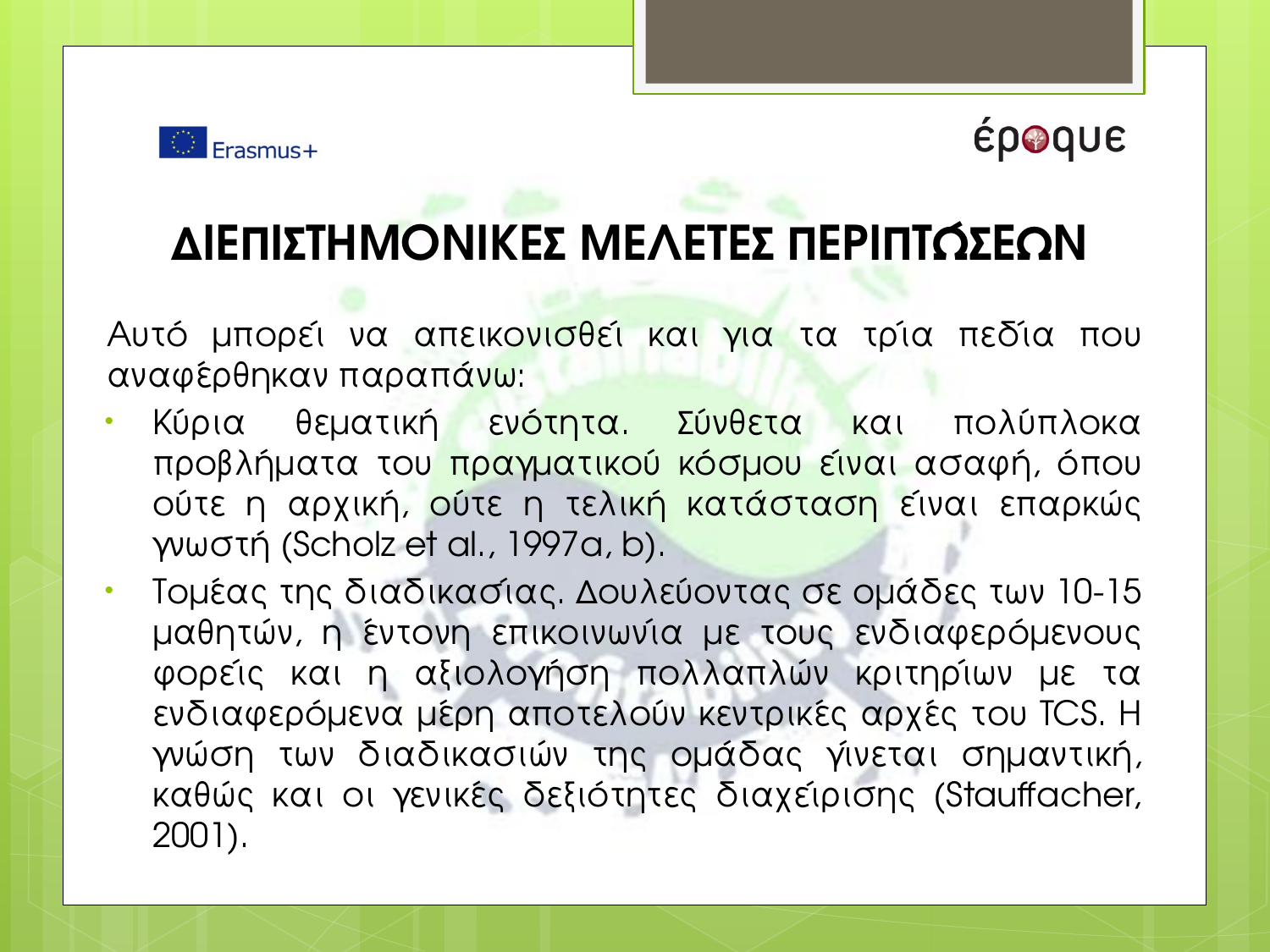

# ΔΙΕΠΙΣΤΗΜΟΝΙΚΕΣ ΜΕΛΕΤΕΣ ΠΕΡΙΠΤΏΣΕΩΝ
	Αυτό μπορεί να απεικονισθεί και για τα τρία πεδία που αναφέρθηκαν παραπάνω:
Κύρια θεματική ενότητα. Σύνθετα και πολύπλοκα προβλήματα του πραγματικού κόσμου είναι ασαφή, όπου ούτε η αρχική, ούτε η τελική κατάσταση είναι επαρκώς γνωστή (Scholz et al., 1997a, b).
Τομέας της διαδικασίας. Δουλεύοντας σε ομάδες των 10-15 μαθητών, η έντονη επικοινωνία με τους ενδιαφερόμενους φορείς και η αξιολογήση πολλαπλών κριτηρίων με τα ενδιαφερόμενα μέρη αποτελούν κεντρικές αρχές του TCS. Η γνώση των διαδικασιών της ομάδας γίνεται σημαντική, καθώς και οι γενικές δεξιότητες διαχείρισης (Stauffacher, 2001).